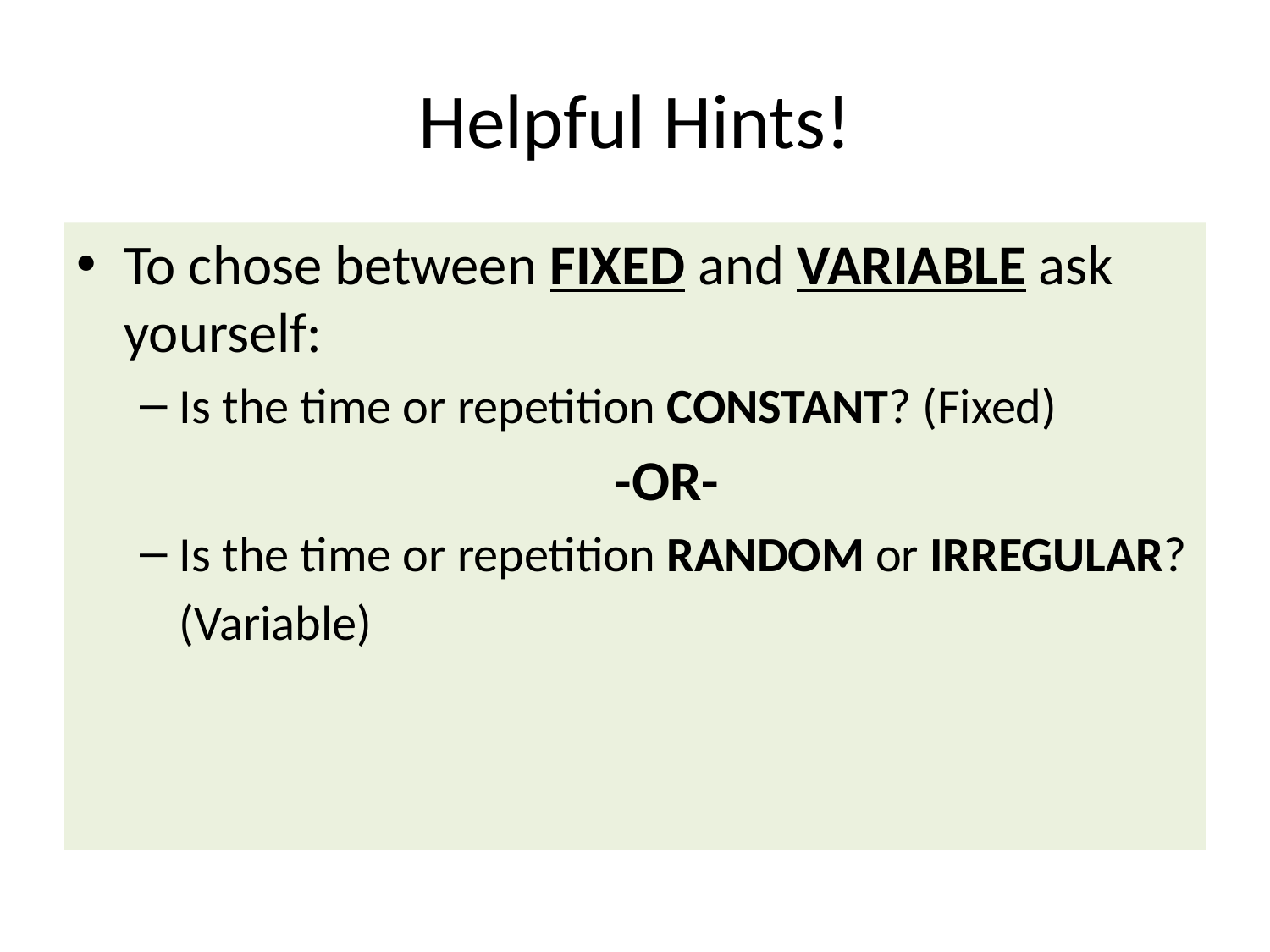

# Helpful Hints!
To chose between FIXED and VARIABLE ask yourself:
Is the time or repetition CONSTANT? (Fixed)
-OR-
Is the time or repetition RANDOM or IRREGULAR?
	(Variable)